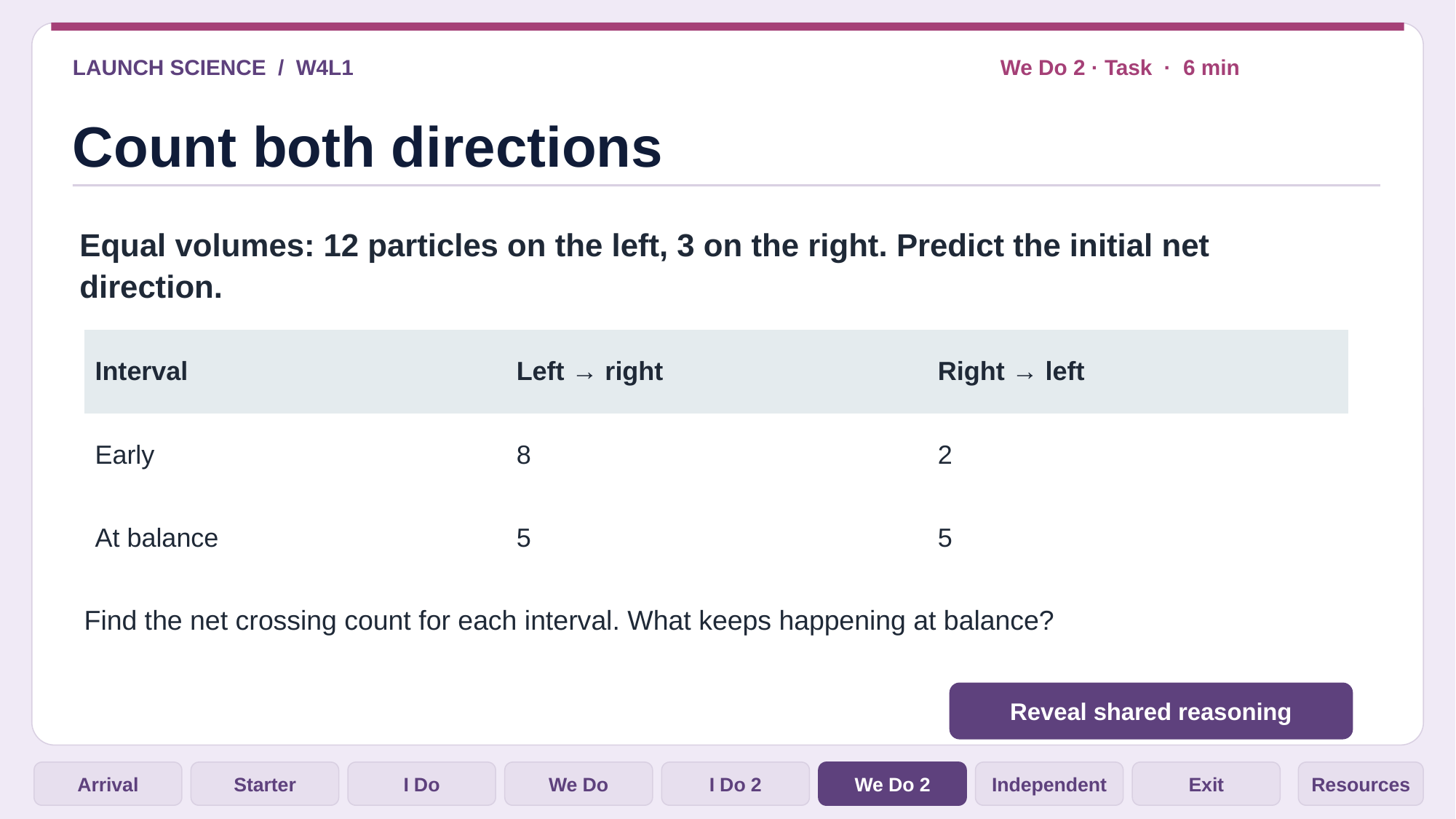

LAUNCH SCIENCE  /  W4L1
We Do 2 · Task  ·  6 min
Count both directions

Equal volumes: 12 particles on the left, 3 on the right. Predict the initial net direction.
| Interval | Left → right | Right → left |
| --- | --- | --- |
| Early | 8 | 2 |
| At balance | 5 | 5 |
Find the net crossing count for each interval. What keeps happening at balance?
Reveal shared reasoning
Arrival
Starter
I Do
We Do
I Do 2
We Do 2
Independent
Exit
Resources